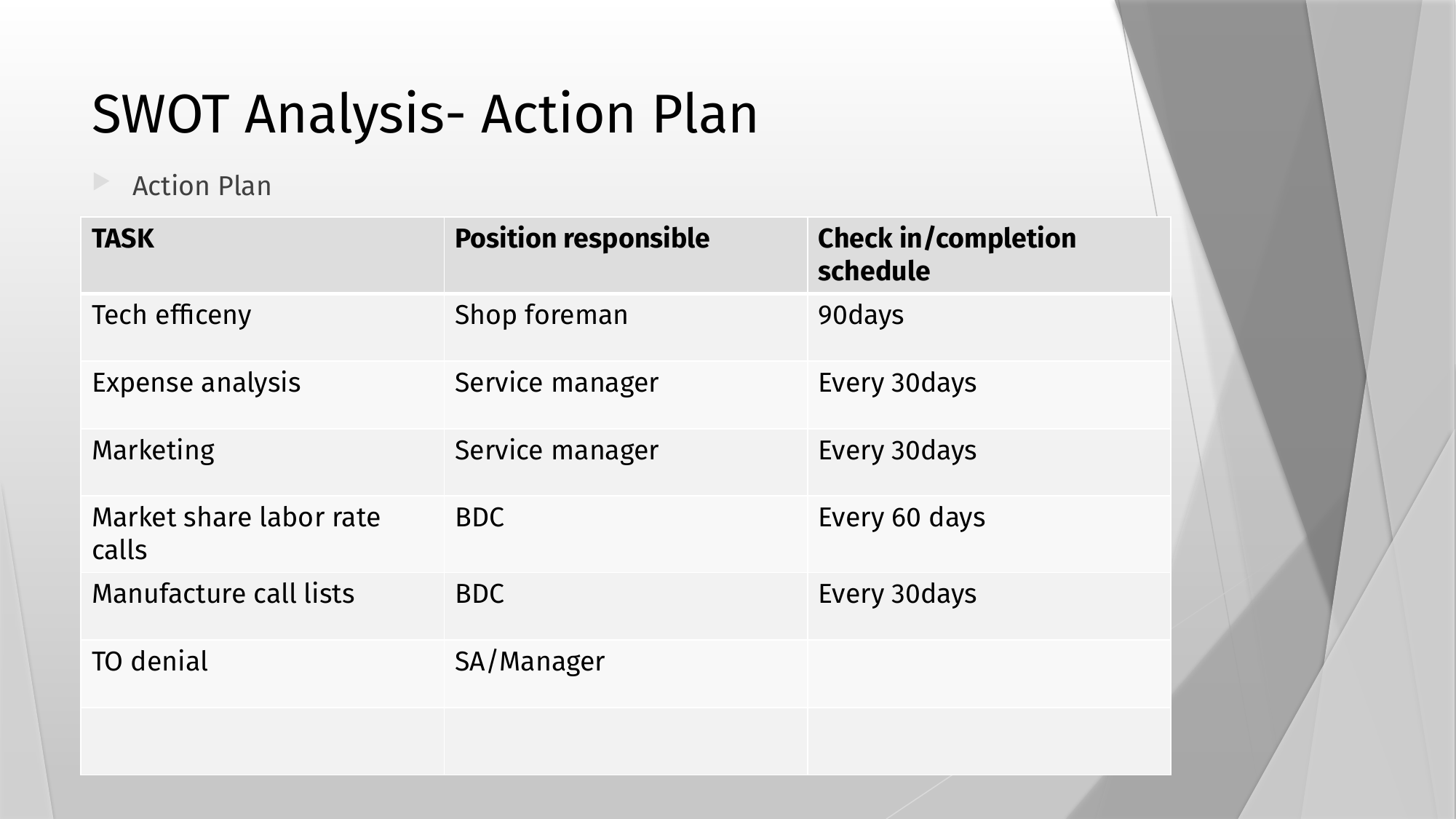

# SWOT Analysis- Action Plan
Action Plan

| TASK | Position responsible | Check in/completion schedule |
| --- | --- | --- |
| Tech efficeny | Shop foreman | 90days |
| Expense analysis | Service manager | Every 30days |
| Marketing | Service manager | Every 30days |
| Market share labor rate calls | BDC | Every 60 days |
| Manufacture call lists | BDC | Every 30days |
| TO denial | SA/Manager |  |
|  |  |  |